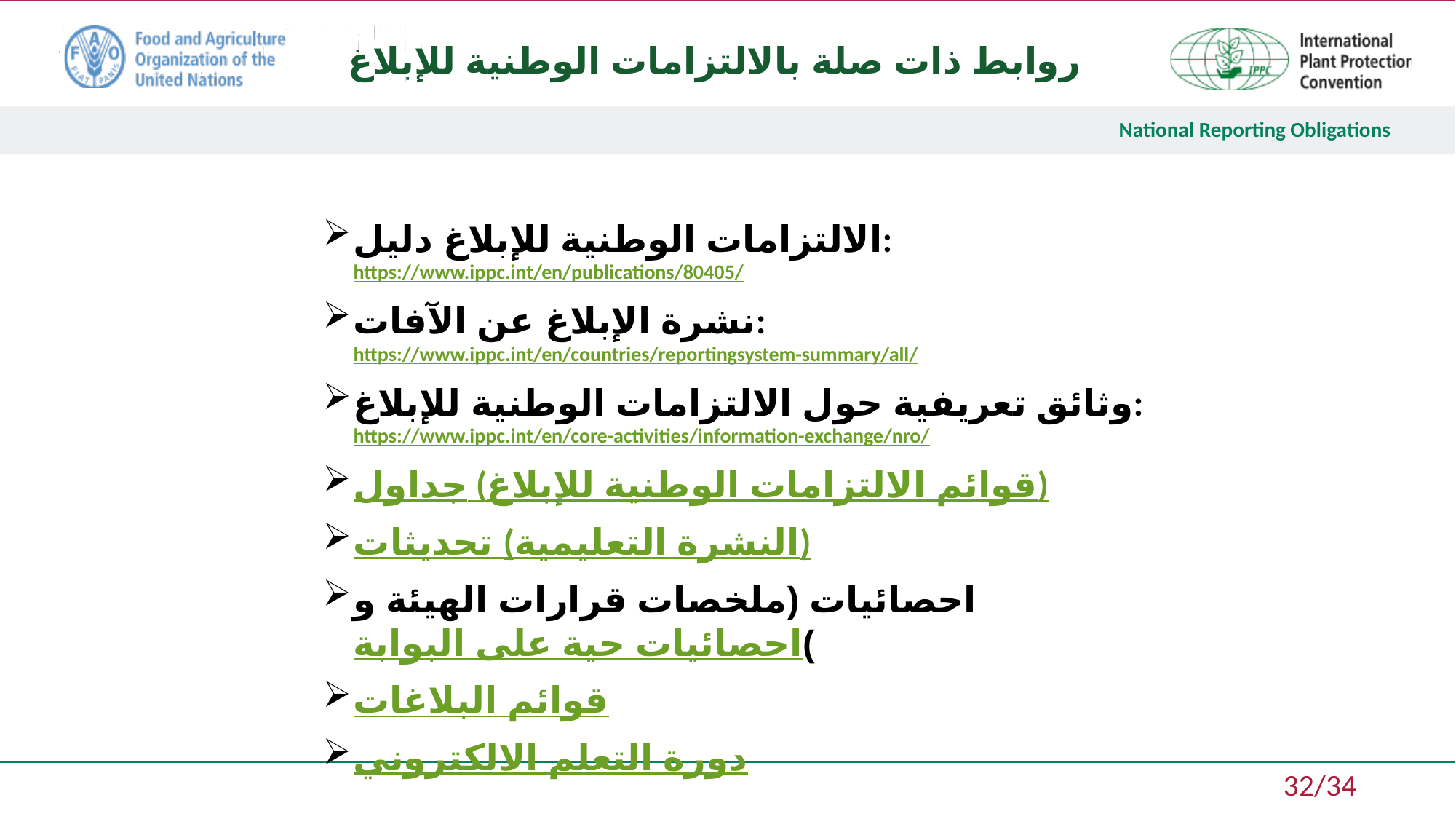

روابط ذات صلة بالالتزامات الوطنية للإبلاغ

الالتزامات الوطنية للإبلاغ دليل: https://www.ippc.int/en/publications/80405/
نشرة الإبلاغ عن الآفات: https://www.ippc.int/en/countries/reportingsystem-summary/all/
وثائق تعريفية حول الالتزامات الوطنية للإبلاغ: https://www.ippc.int/en/core-activities/information-exchange/nro/
جداول (قوائم الالتزامات الوطنية للإبلاغ)
تحديثات (النشرة التعليمية)
احصائيات (ملخصات قرارات الهيئة واحصائيات حية على البوابة)
قوائم البلاغات
دورة التعلم الالكتروني